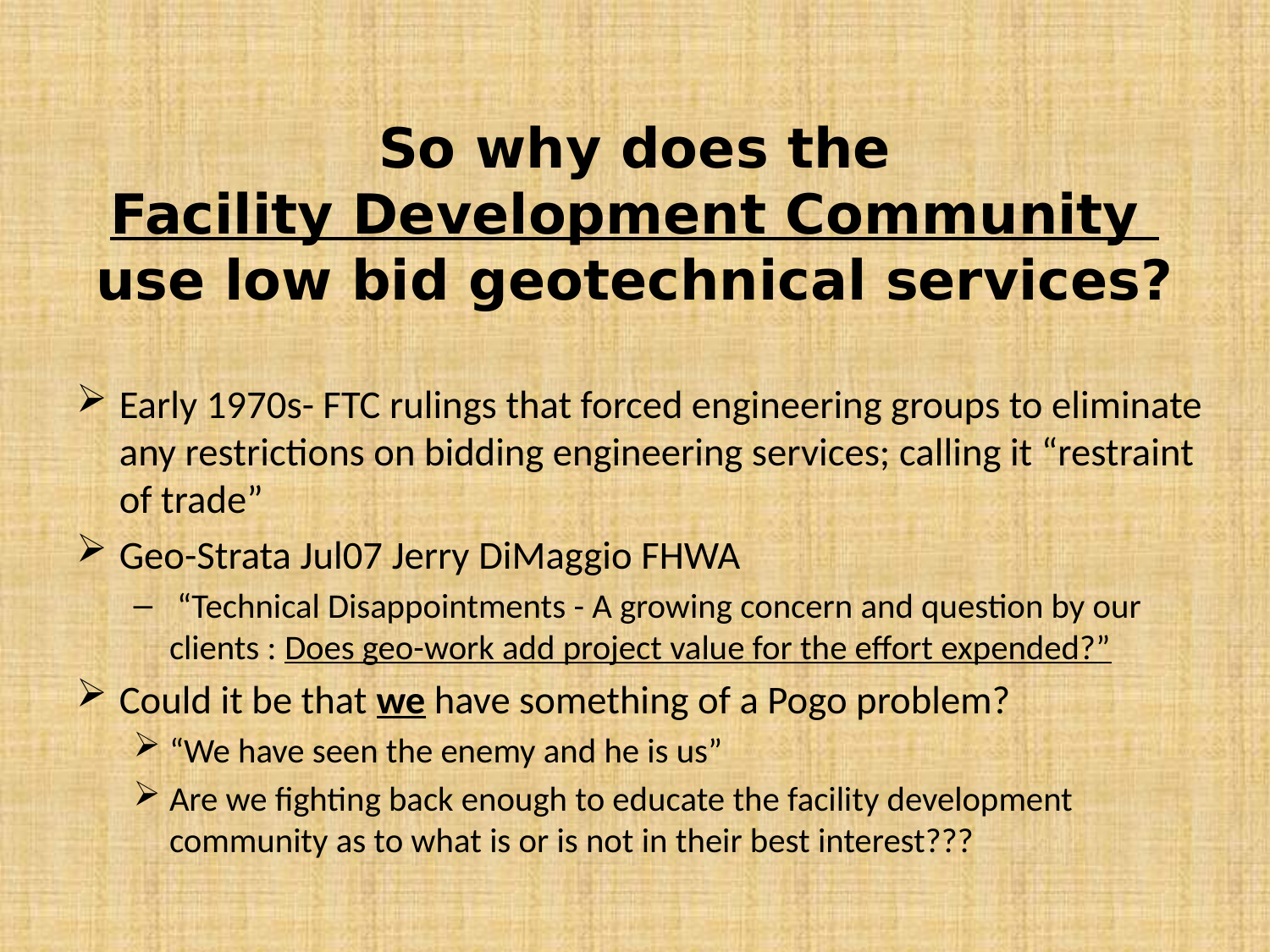

# So why does the Facility Development Community use low bid geotechnical services?

Early 1970s- FTC rulings that forced engineering groups to eliminate any restrictions on bidding engineering services; calling it “restraint of trade”
Geo-Strata Jul07 Jerry DiMaggio FHWA
 “Technical Disappointments - A growing concern and question by our clients : Does geo-work add project value for the effort expended?”
Could it be that we have something of a Pogo problem?
“We have seen the enemy and he is us”
Are we fighting back enough to educate the facility development community as to what is or is not in their best interest???